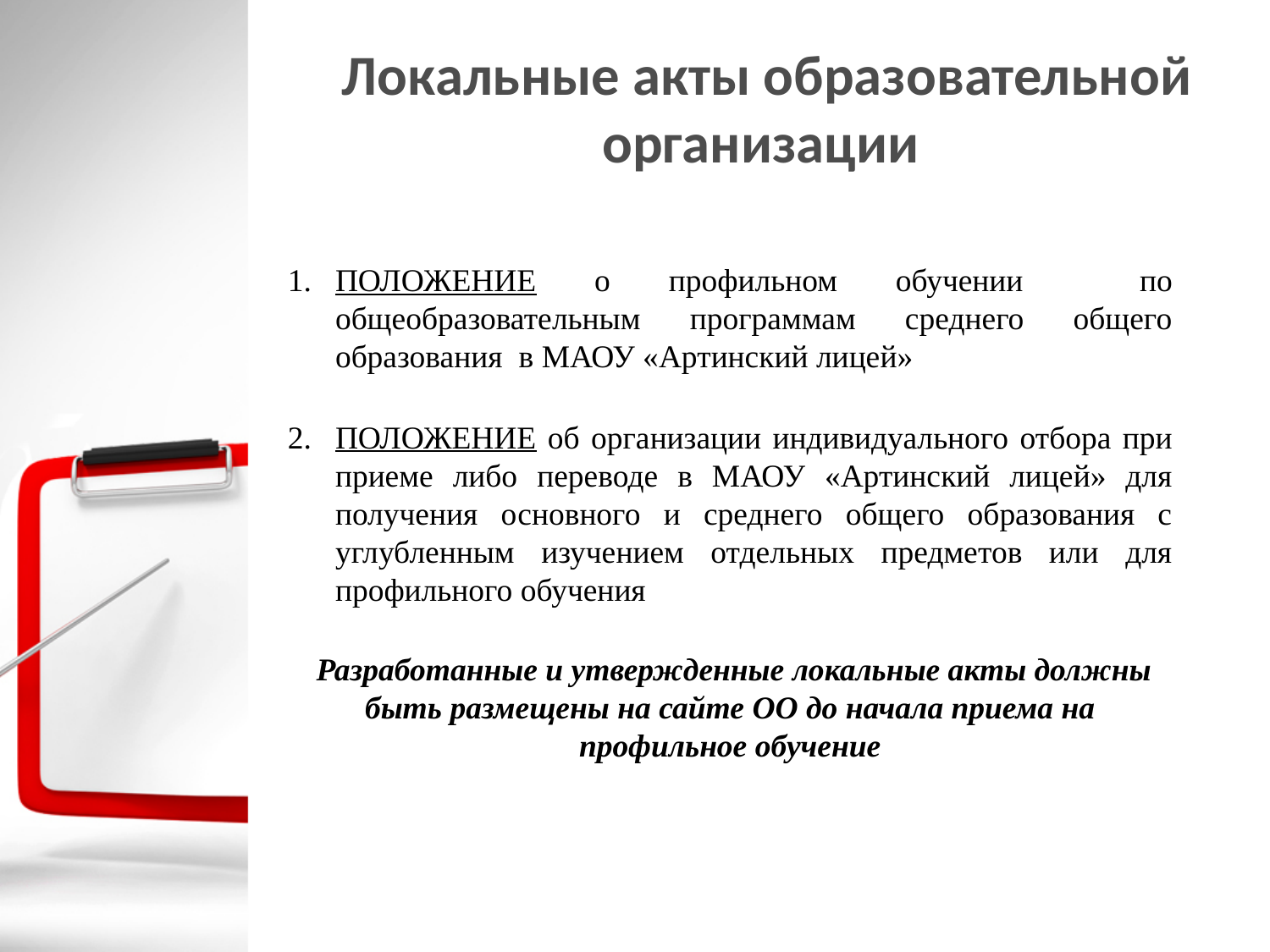

# Локальные акты образовательной организации
ПОЛОЖЕНИЕ о профильном обучении  по общеобразовательным программам среднего общего образования  в МАОУ «Артинский лицей»
ПОЛОЖЕНИЕ об организации индивидуального отбора при приеме либо переводе в МАОУ «Артинский лицей» для получения основного и среднего общего образования с углубленным изучением отдельных предметов или для профильного обучения
 Разработанные и утвержденные локальные акты должны быть размещены на сайте ОО до начала приема на профильное обучение